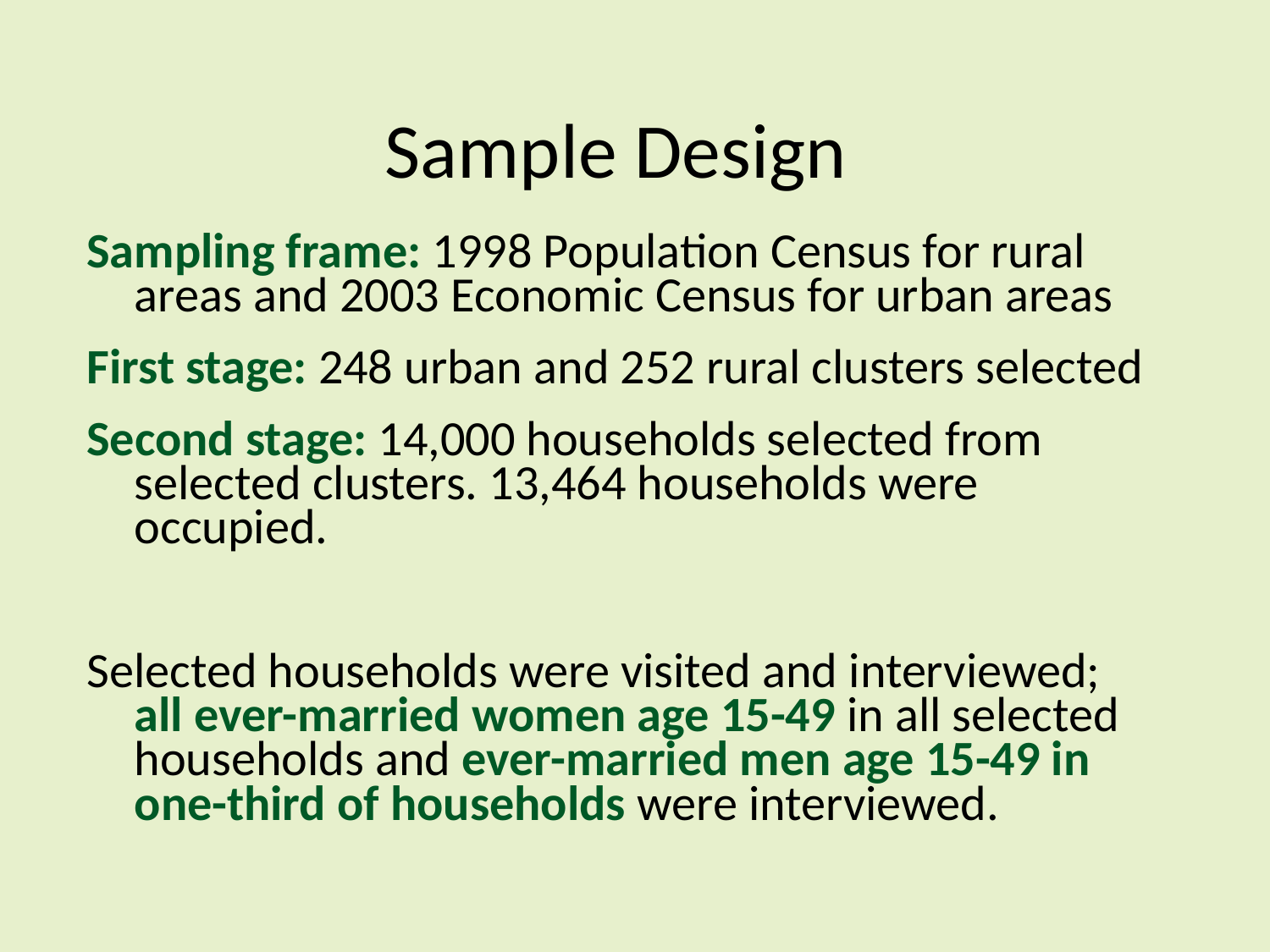

Sample Design
Sampling frame: 1998 Population Census for rural areas and 2003 Economic Census for urban areas
First stage: 248 urban and 252 rural clusters selected
Second stage: 14,000 households selected from selected clusters. 13,464 households were occupied.

Selected households were visited and interviewed; all ever-married women age 15-49 in all selected households and ever-married men age 15-49 in one-third of households were interviewed.